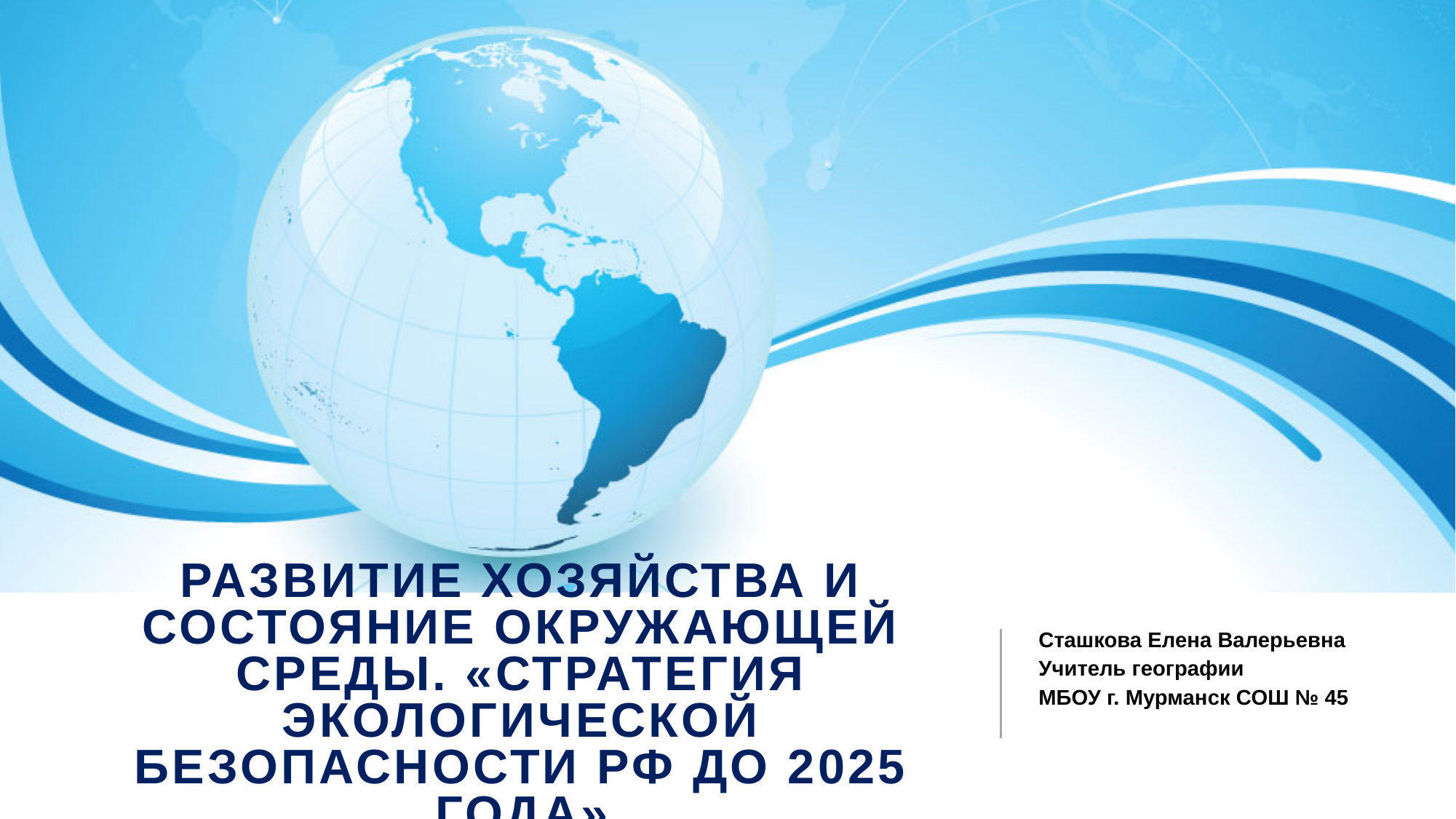

# Развитие хозяйства и состояние окружающей среды. «Стратегия экологической безопасности рф до 2025 года»
Сташкова Елена Валерьевна
Учитель географии
МБОУ г. Мурманск СОШ № 45